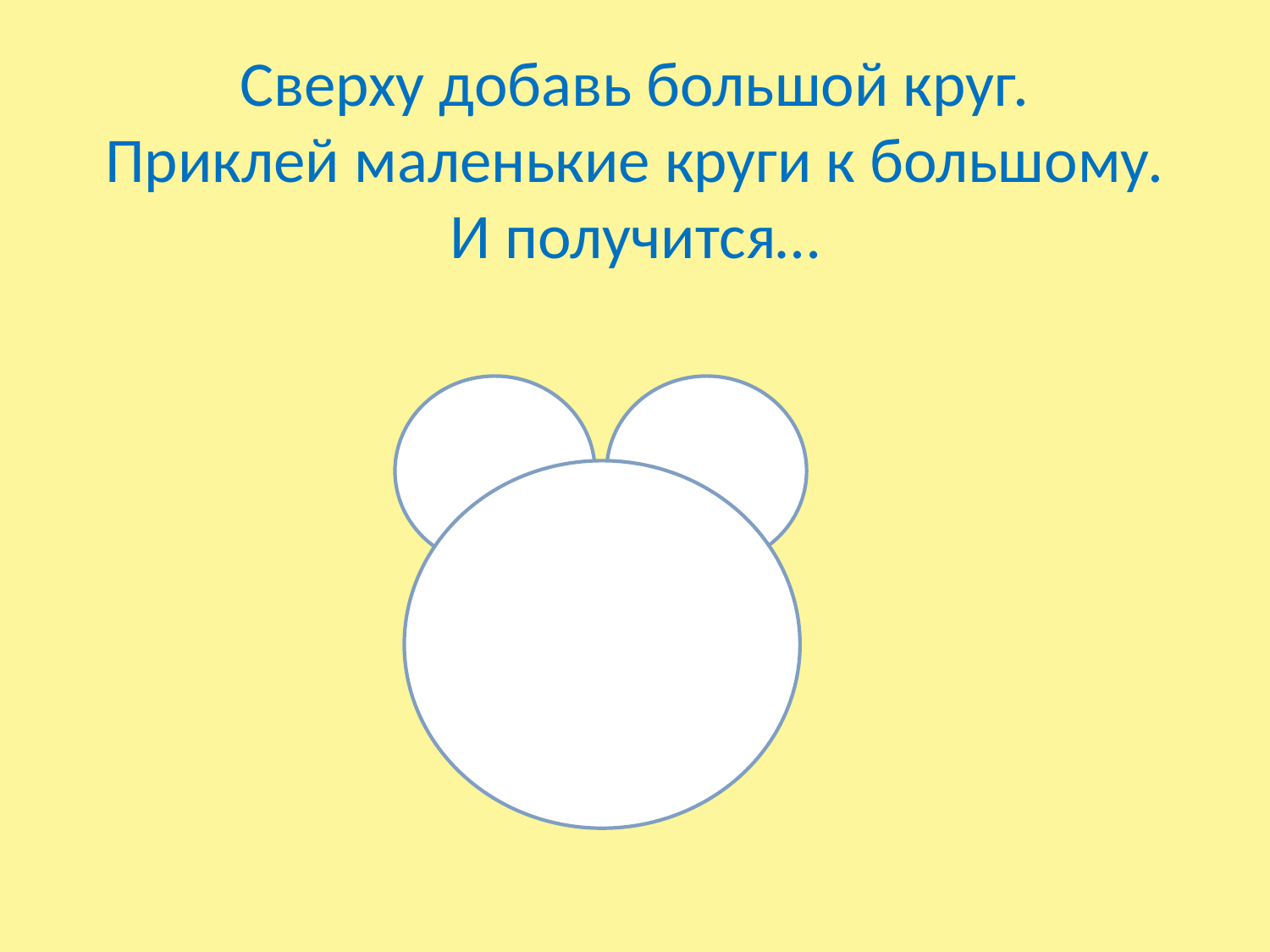

# Сверху добавь большой круг. Приклей маленькие круги к большому. И получится…